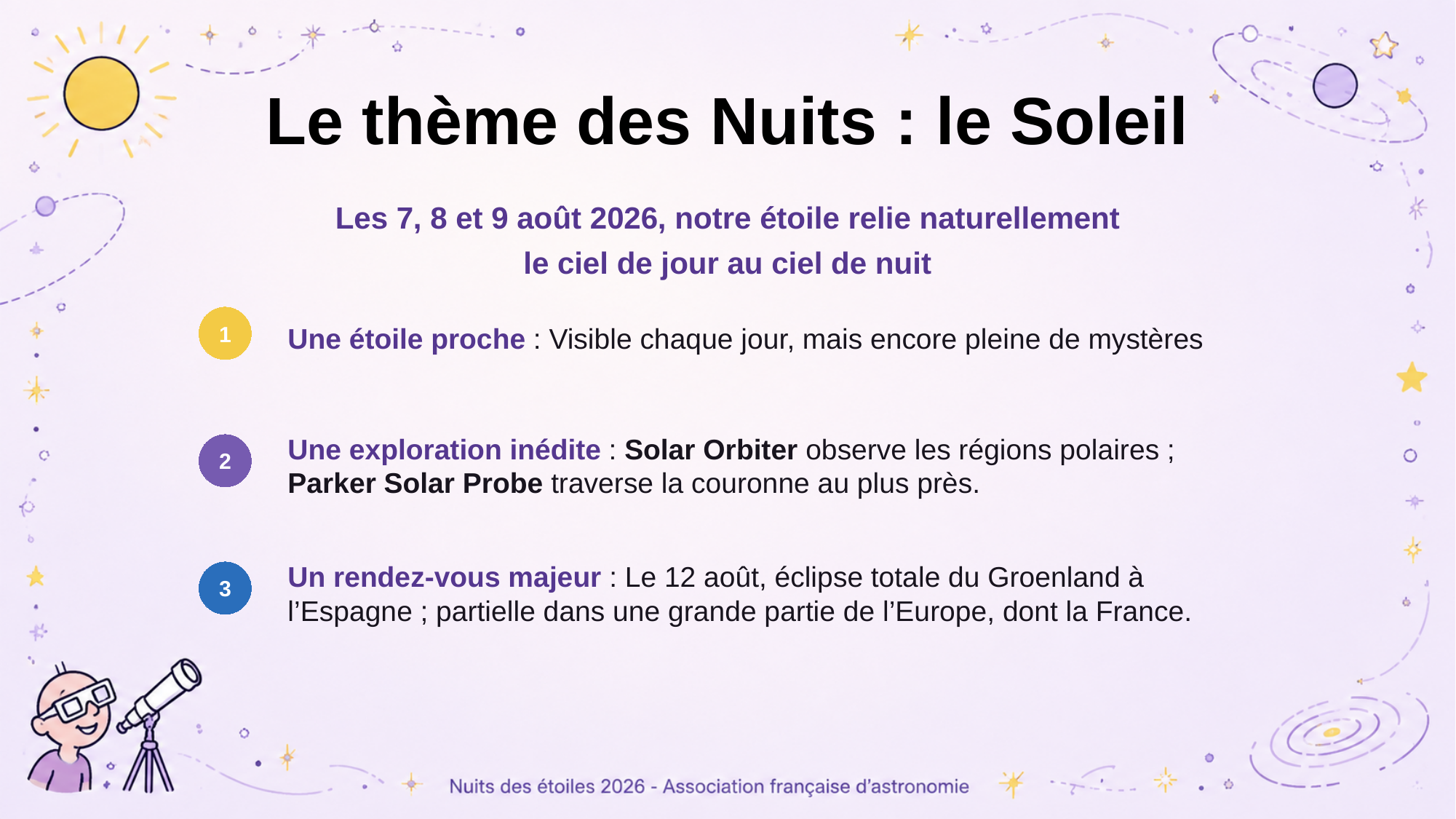

# Le thème des Nuits : le Soleil
Les 7, 8 et 9 août 2026, notre étoile relie naturellement
le ciel de jour au ciel de nuit
Une étoile proche : Visible chaque jour, mais encore pleine de mystères
1
Une exploration inédite : Solar Orbiter observe les régions polaires ; Parker Solar Probe traverse la couronne au plus près.
2
Un rendez-vous majeur : Le 12 août, éclipse totale du Groenland à l’Espagne ; partielle dans une grande partie de l’Europe, dont la France.
3